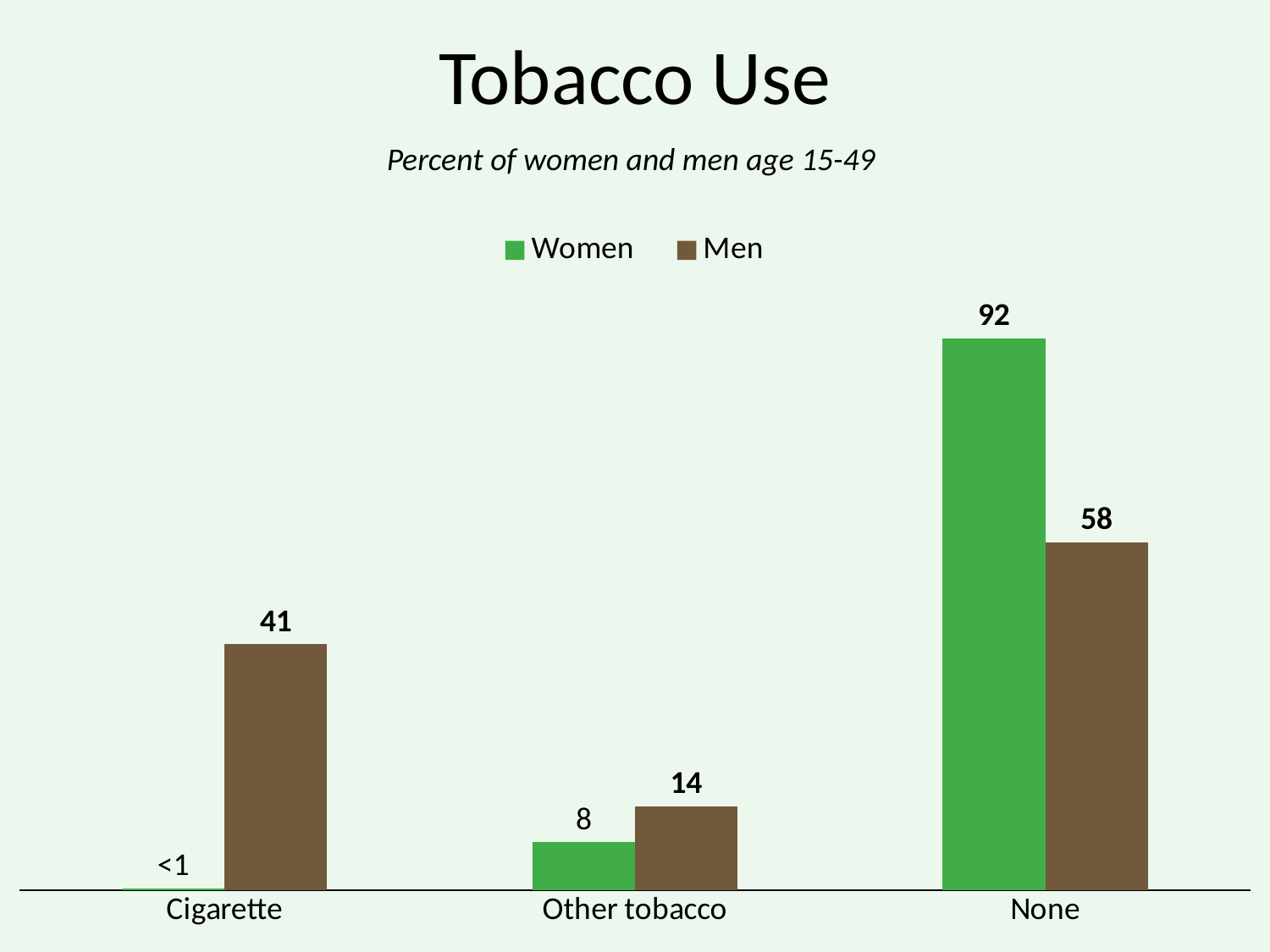

# Tobacco Use
Percent of women and men age 15-49

### Chart

| Category | Women | Men |
|---|---|---|
| Cigarette | 0.3 | 41.0 |
| Other tobacco | 8.0 | 14.0 |
| None | 92.0 | 58.0 |